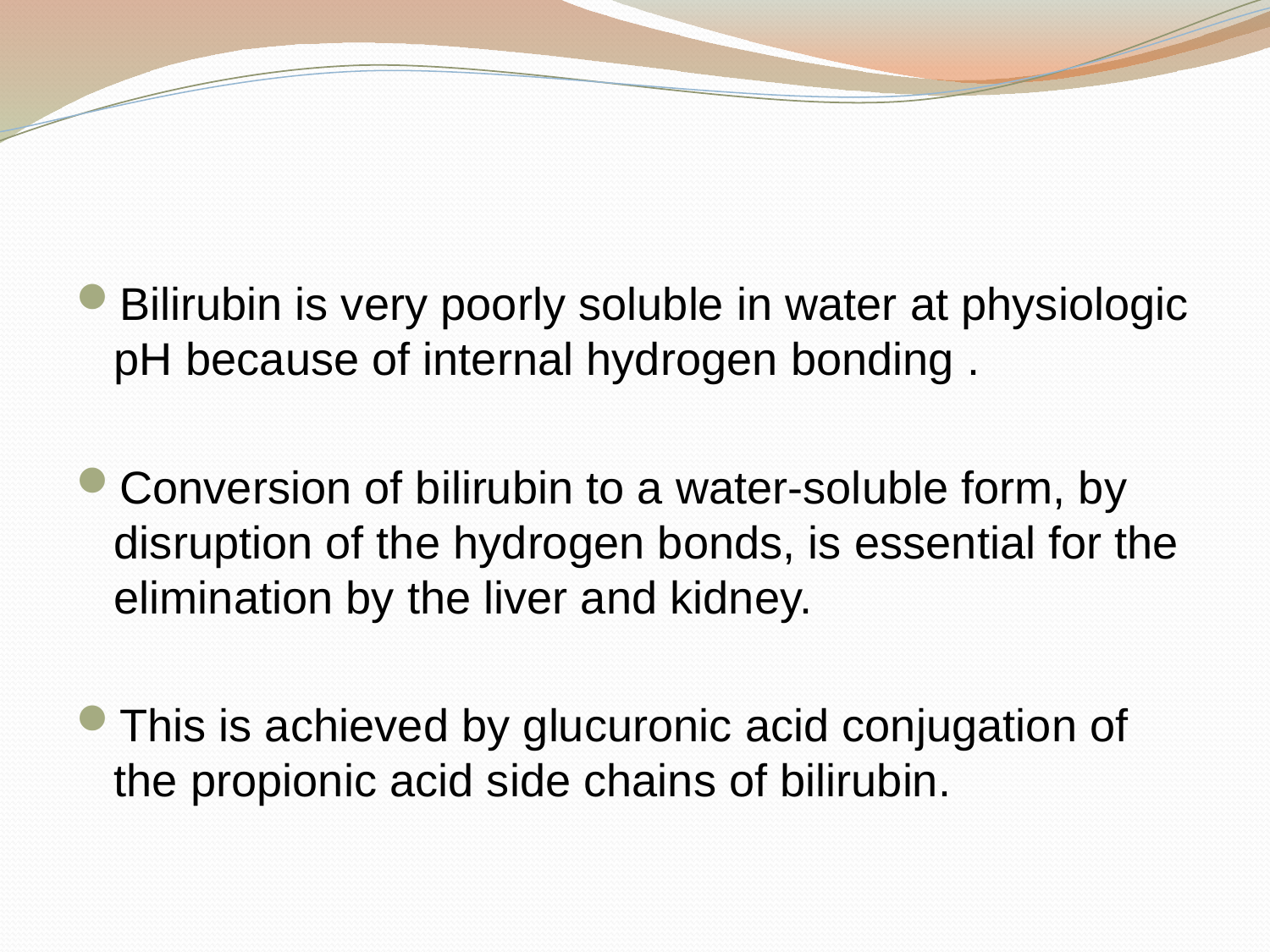

#
Bilirubin is very poorly soluble in water at physiologic pH because of internal hydrogen bonding .

Conversion of bilirubin to a water-soluble form, by disruption of the hydrogen bonds, is essential for the elimination by the liver and kidney.

This is achieved by glucuronic acid conjugation of the propionic acid side chains of bilirubin.